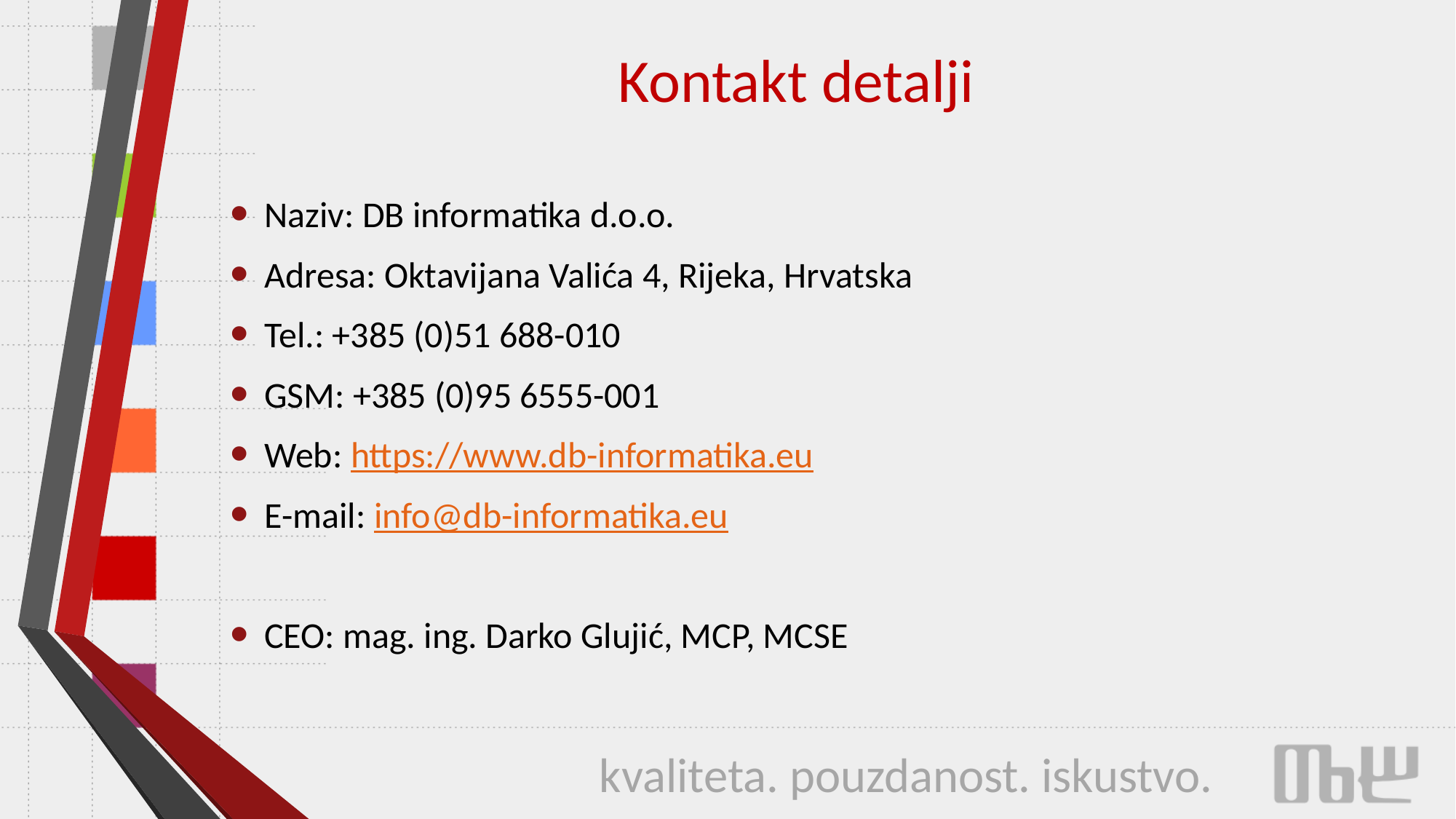

# Kontakt detalji
Naziv: DB informatika d.o.o.
Adresa: Oktavijana Valića 4, Rijeka, Hrvatska
Tel.: +385 (0)51 688-010
GSM: +385 (0)95 6555-001
Web: https://www.db-informatika.eu
E-mail: info@db-informatika.eu

CEO: mag. ing. Darko Glujić, MCP, MCSE
kvaliteta. pouzdanost. iskustvo.